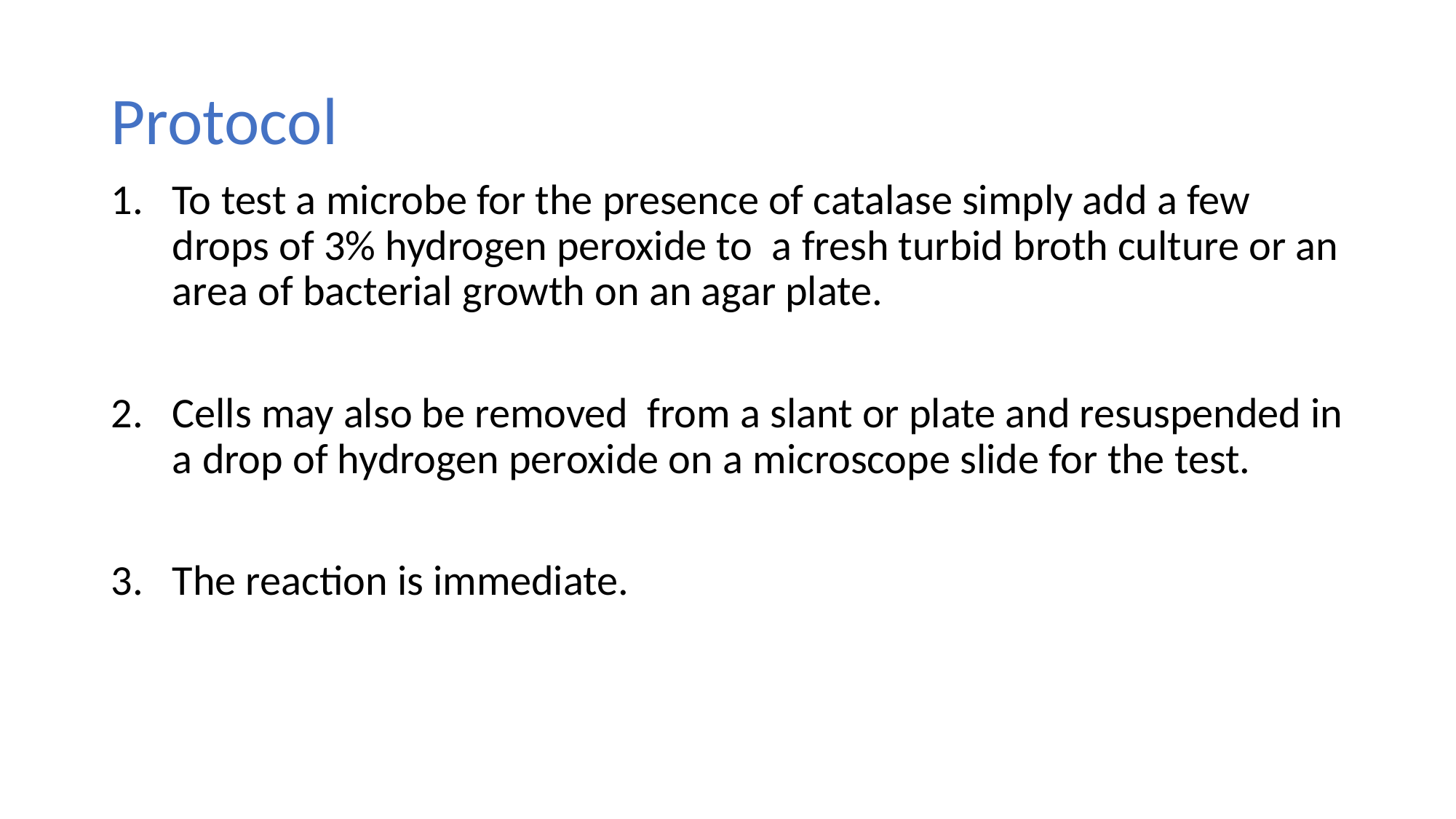

# Protocol
To test a microbe for the presence of catalase simply add a few drops of 3% hydrogen peroxide to  a fresh turbid broth culture or an area of bacterial growth on an agar plate.

Cells may also be removed  from a slant or plate and resuspended in a drop of hydrogen peroxide on a microscope slide for the test.

The reaction is immediate.